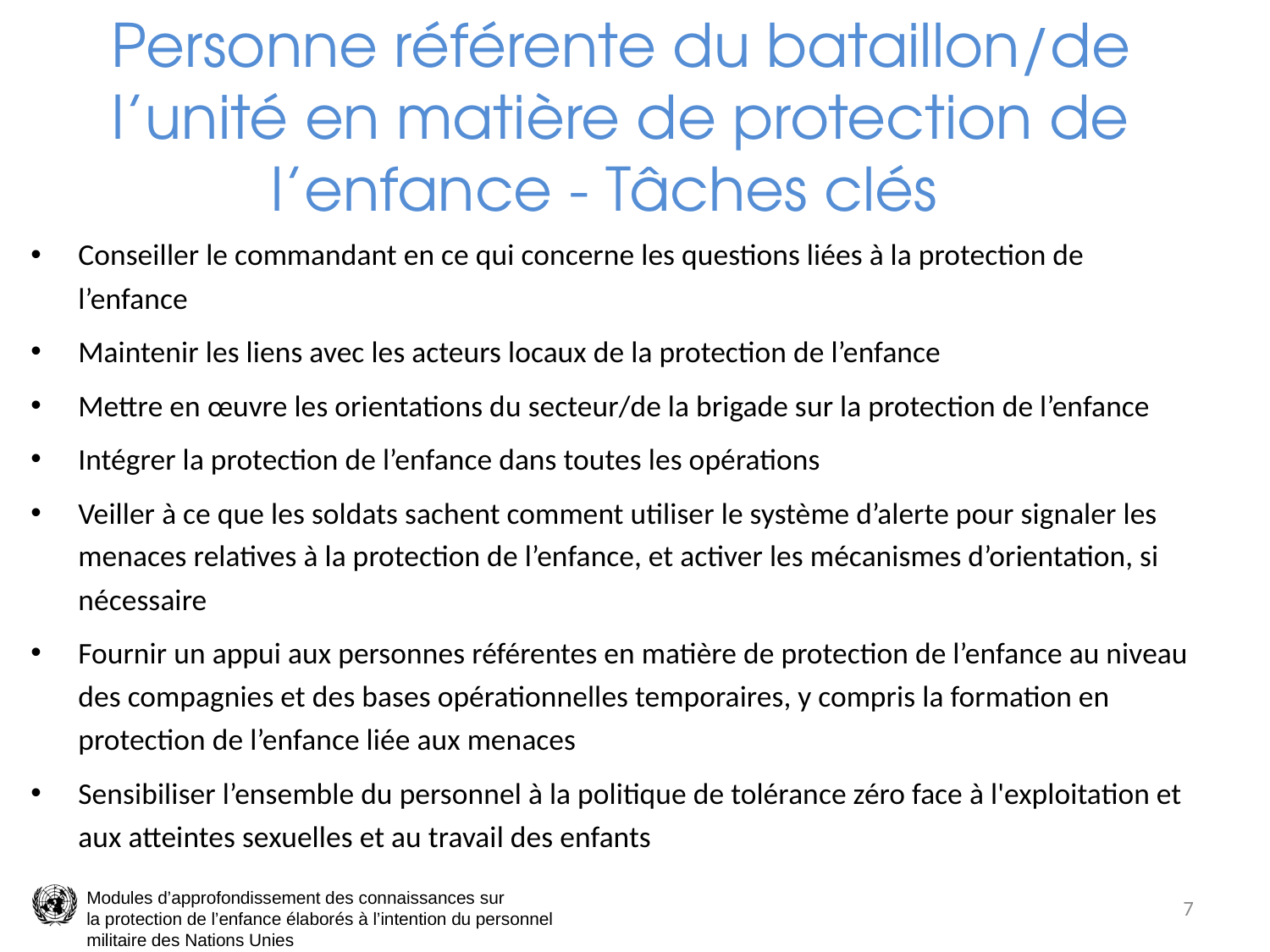

# Personne référente du bataillon/de l’unité en matière de protection de l’enfance - Tâches clés
Conseiller le commandant en ce qui concerne les questions liées à la protection de l’enfance
Maintenir les liens avec les acteurs locaux de la protection de l’enfance
Mettre en œuvre les orientations du secteur/de la brigade sur la protection de l’enfance
Intégrer la protection de l’enfance dans toutes les opérations
Veiller à ce que les soldats sachent comment utiliser le système d’alerte pour signaler les menaces relatives à la protection de l’enfance, et activer les mécanismes d’orientation, si nécessaire
Fournir un appui aux personnes référentes en matière de protection de l’enfance au niveau des compagnies et des bases opérationnelles temporaires, y compris la formation en protection de l’enfance liée aux menaces
Sensibiliser l’ensemble du personnel à la politique de tolérance zéro face à l'exploitation et aux atteintes sexuelles et au travail des enfants

7